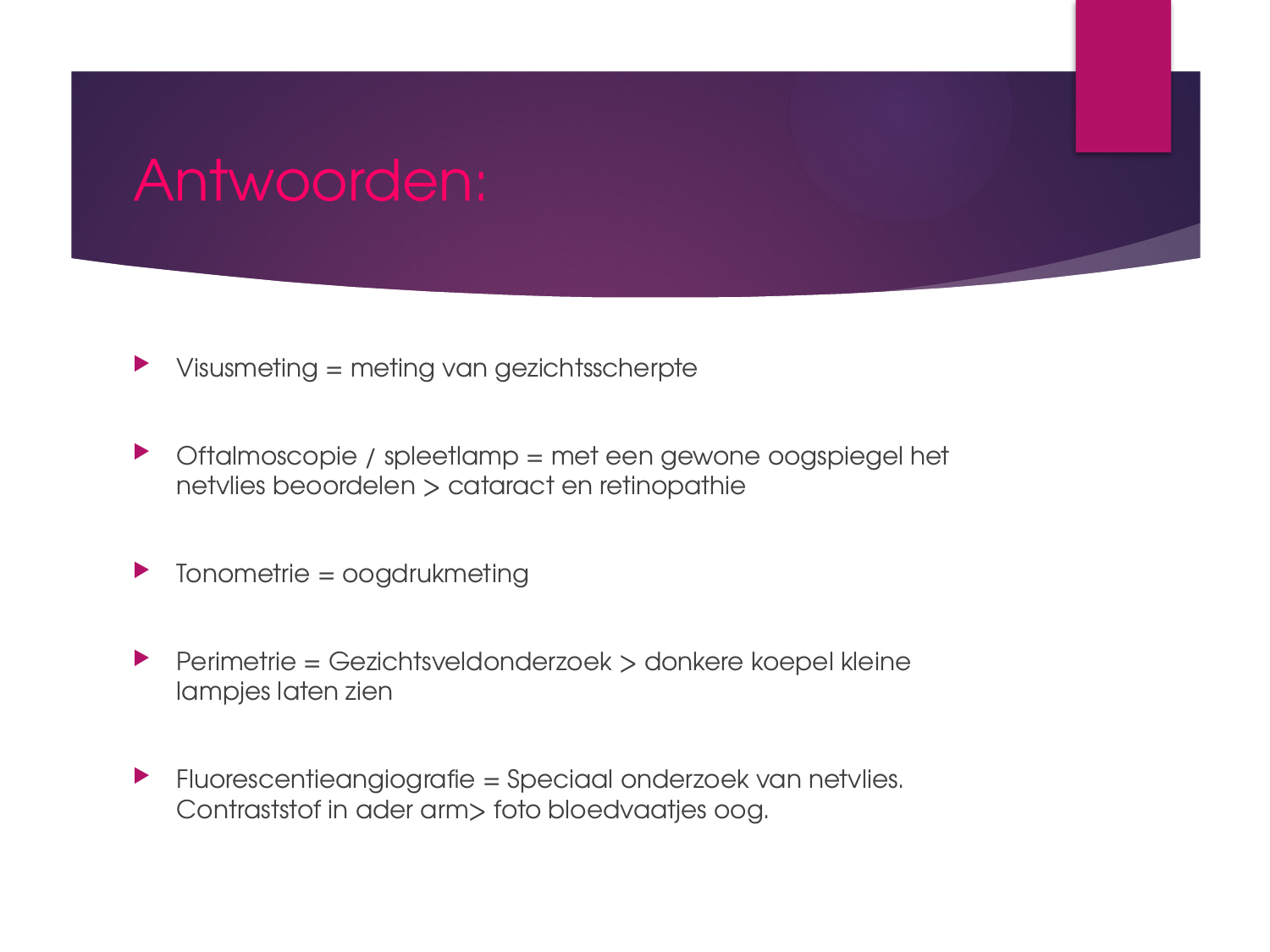

# Antwoorden:
Visusmeting = meting van gezichtsscherpte

Oftalmoscopie / spleetlamp = met een gewone oogspiegel het netvlies beoordelen > cataract en retinopathie

Tonometrie = oogdrukmeting

Perimetrie = Gezichtsveldonderzoek > donkere koepel kleine lampjes laten zien

Fluorescentieangiografie = Speciaal onderzoek van netvlies. Contraststof in ader arm> foto bloedvaatjes oog.